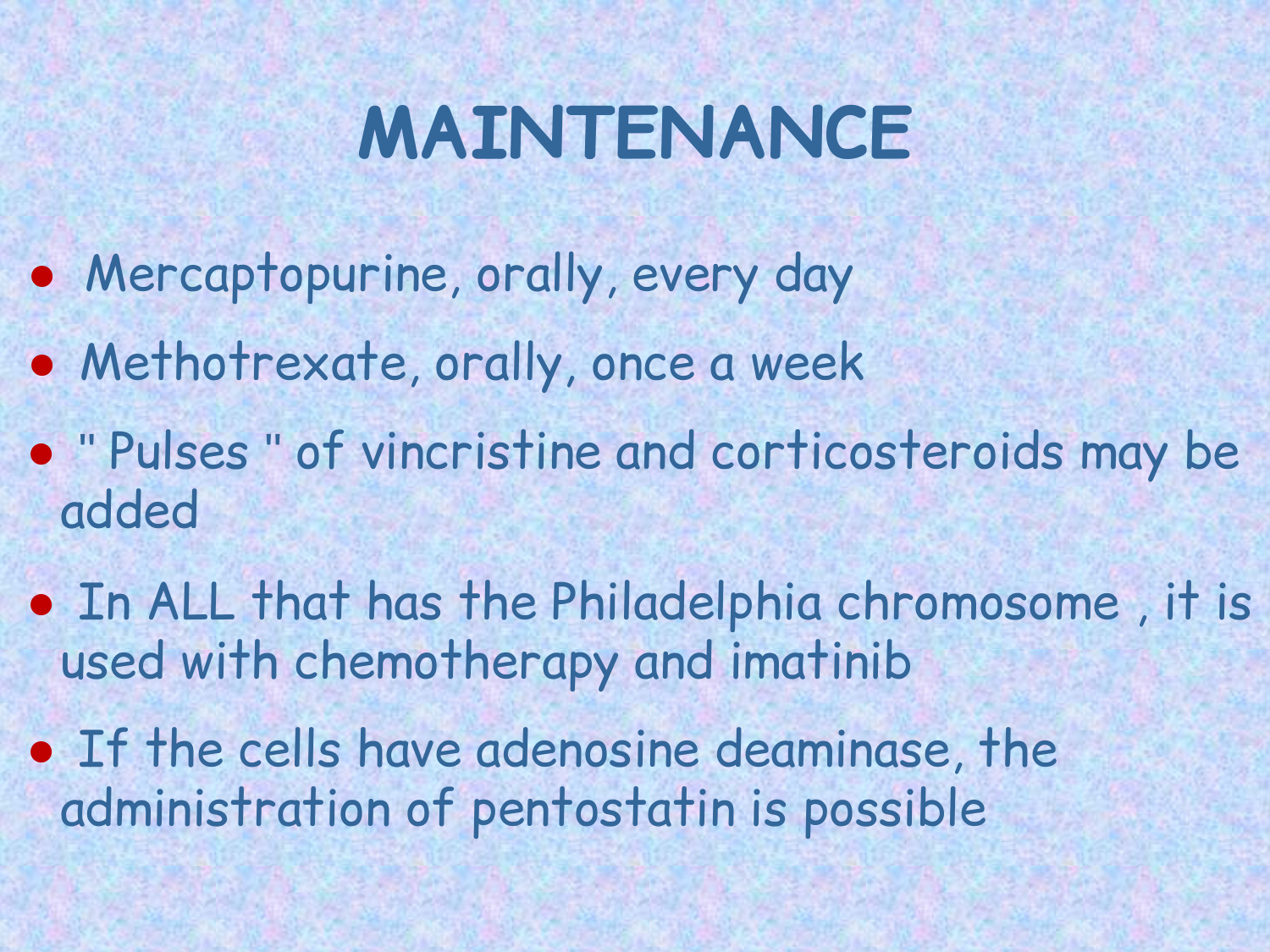

MAINTENANCE

 ●  Mercaptopurine, orally, every day

 ●  Methotrexate, orally, once a week

 ●  " Pulses " of vincristine and corticosteroids may be added

 ●  In ALL that has the Philadelphia chromosome , it is used with chemotherapy and imatinib

 ●  If the cells have adenosine deaminase, the administration of pentostatin is possible
#